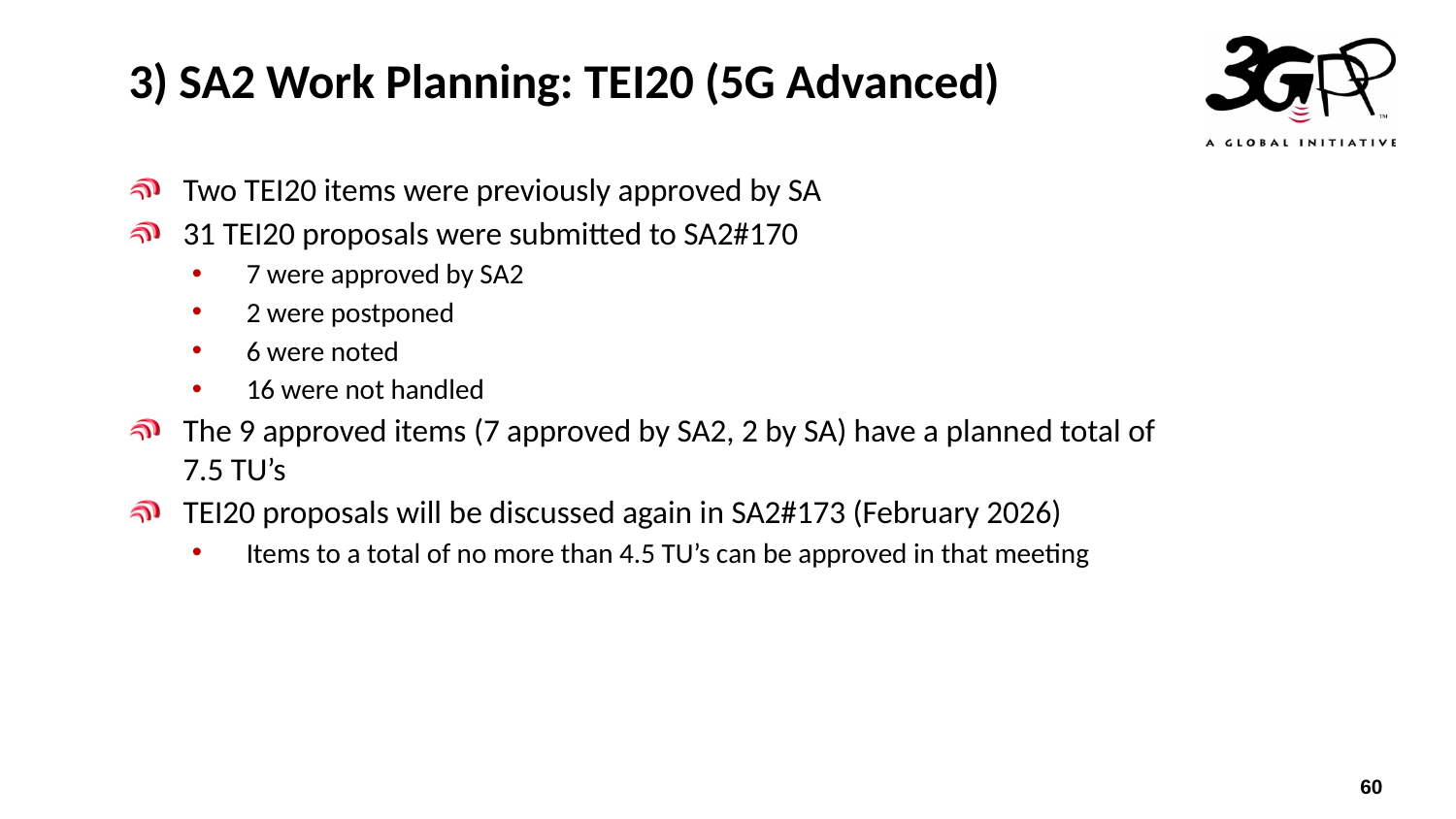

# 3) SA2 Work Planning: TEI20 (5G Advanced)
Two TEI20 items were previously approved by SA
31 TEI20 proposals were submitted to SA2#170
7 were approved by SA2
2 were postponed
6 were noted
16 were not handled
The 9 approved items (7 approved by SA2, 2 by SA) have a planned total of 7.5 TU’s
TEI20 proposals will be discussed again in SA2#173 (February 2026)
Items to a total of no more than 4.5 TU’s can be approved in that meeting